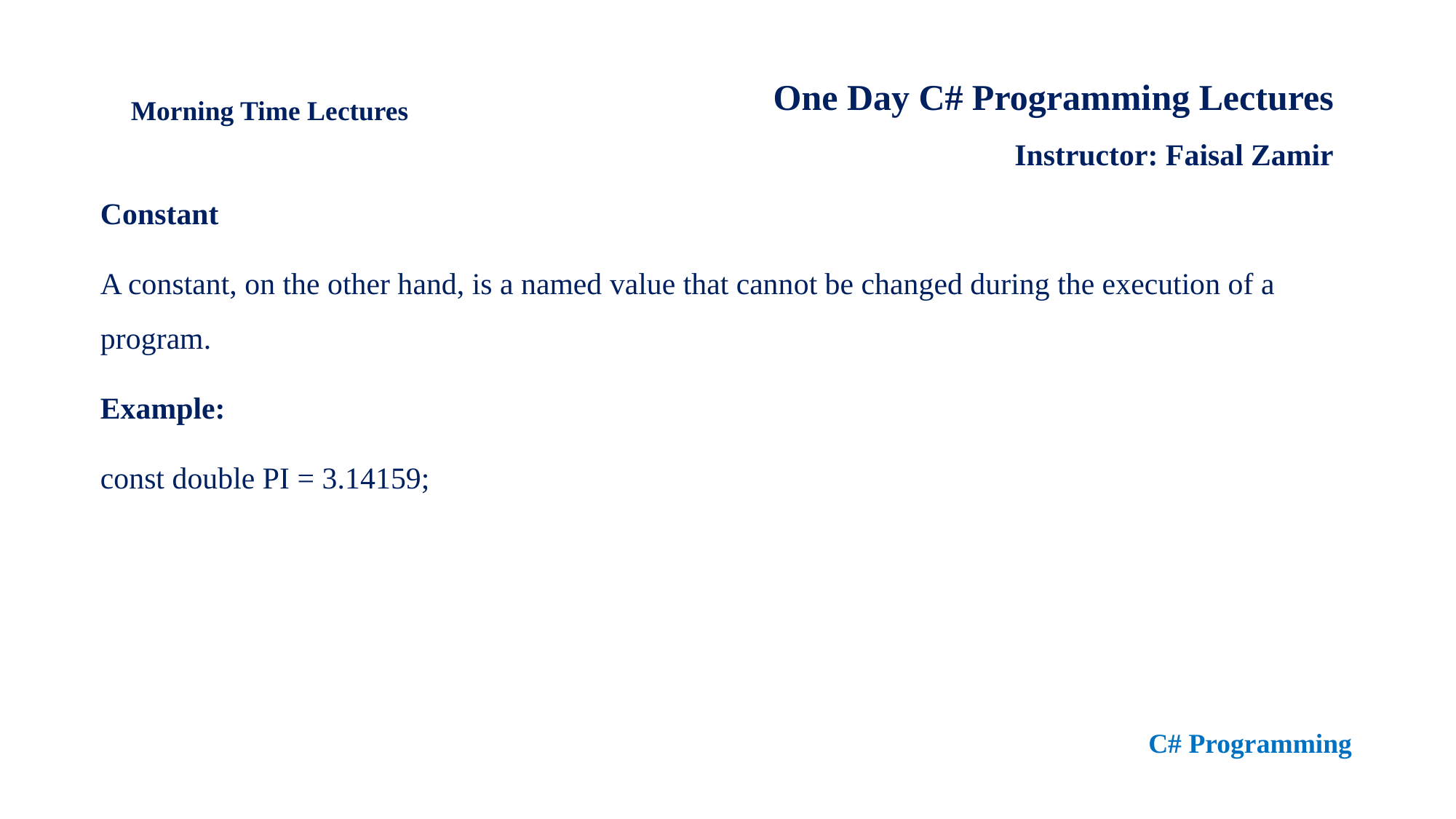

One Day C# Programming Lectures
Instructor: Faisal Zamir
Morning Time Lectures
Constant
A constant, on the other hand, is a named value that cannot be changed during the execution of a program.
Example:
const double PI = 3.14159;
C# Programming